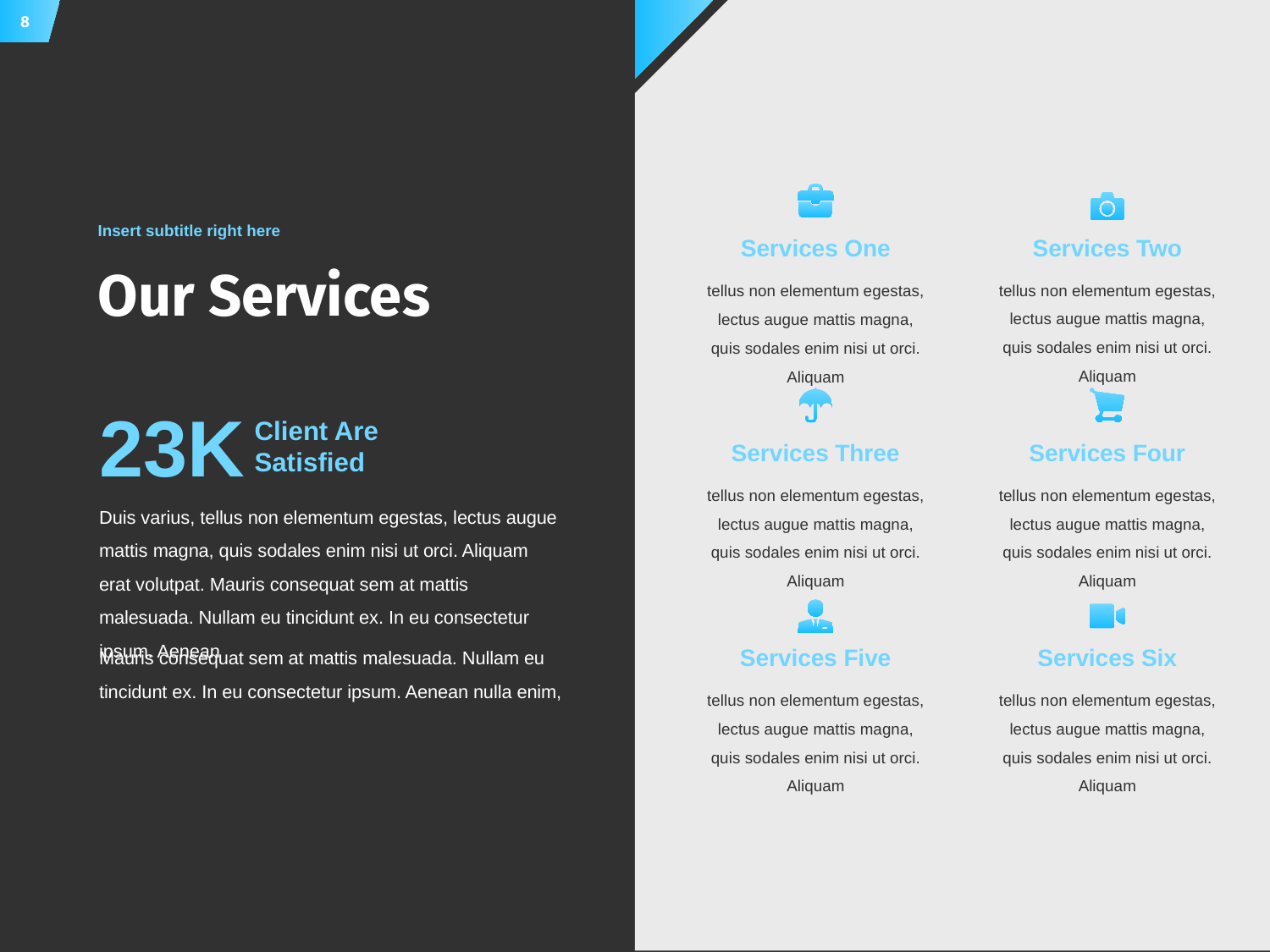

8

Insert subtitle right here
Services Two
Services One
# Our Services
tellus non elementum egestas, lectus augue mattis magna, quis sodales enim nisi ut orci. Aliquam
tellus non elementum egestas, lectus augue mattis magna, quis sodales enim nisi ut orci. Aliquam

23K
Client Are
Satisfied
Services Three
Services Four
tellus non elementum egestas, lectus augue mattis magna, quis sodales enim nisi ut orci. Aliquam
tellus non elementum egestas, lectus augue mattis magna, quis sodales enim nisi ut orci. Aliquam
Duis varius, tellus non elementum egestas, lectus augue mattis magna, quis sodales enim nisi ut orci. Aliquam erat volutpat. Mauris consequat sem at mattis malesuada. Nullam eu tincidunt ex. In eu consectetur ipsum. Aenean

Mauris consequat sem at mattis malesuada. Nullam eu tincidunt ex. In eu consectetur ipsum. Aenean nulla enim,
Services Five
Services Six
tellus non elementum egestas, lectus augue mattis magna, quis sodales enim nisi ut orci. Aliquam
tellus non elementum egestas, lectus augue mattis magna, quis sodales enim nisi ut orci. Aliquam